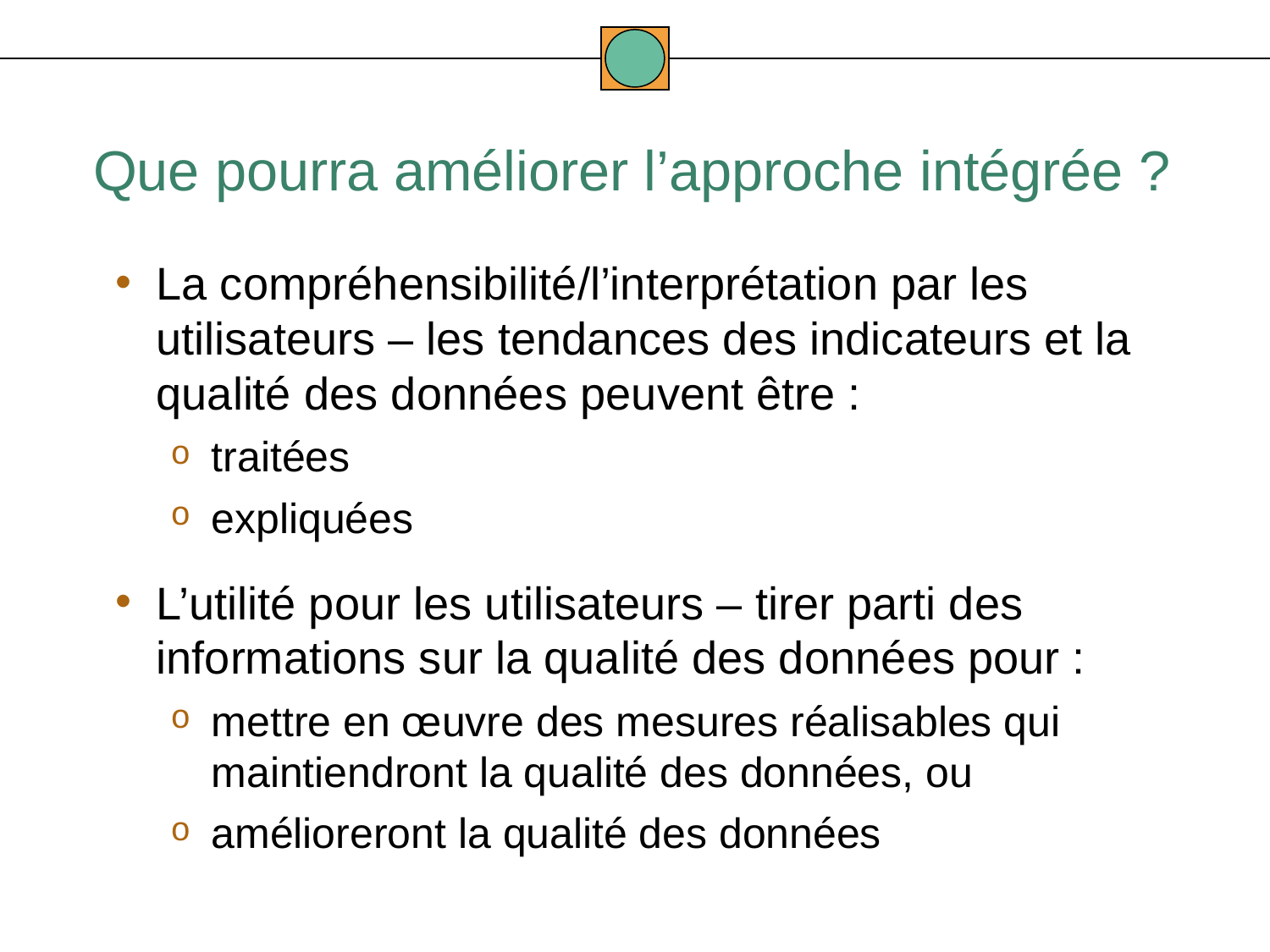

Que pourra améliorer l’approche intégrée ?
La compréhensibilité/l’interprétation par les utilisateurs – les tendances des indicateurs et la qualité des données peuvent être :
traitées
expliquées
L’utilité pour les utilisateurs – tirer parti des informations sur la qualité des données pour :
mettre en œuvre des mesures réalisables qui maintiendront la qualité des données, ou
amélioreront la qualité des données